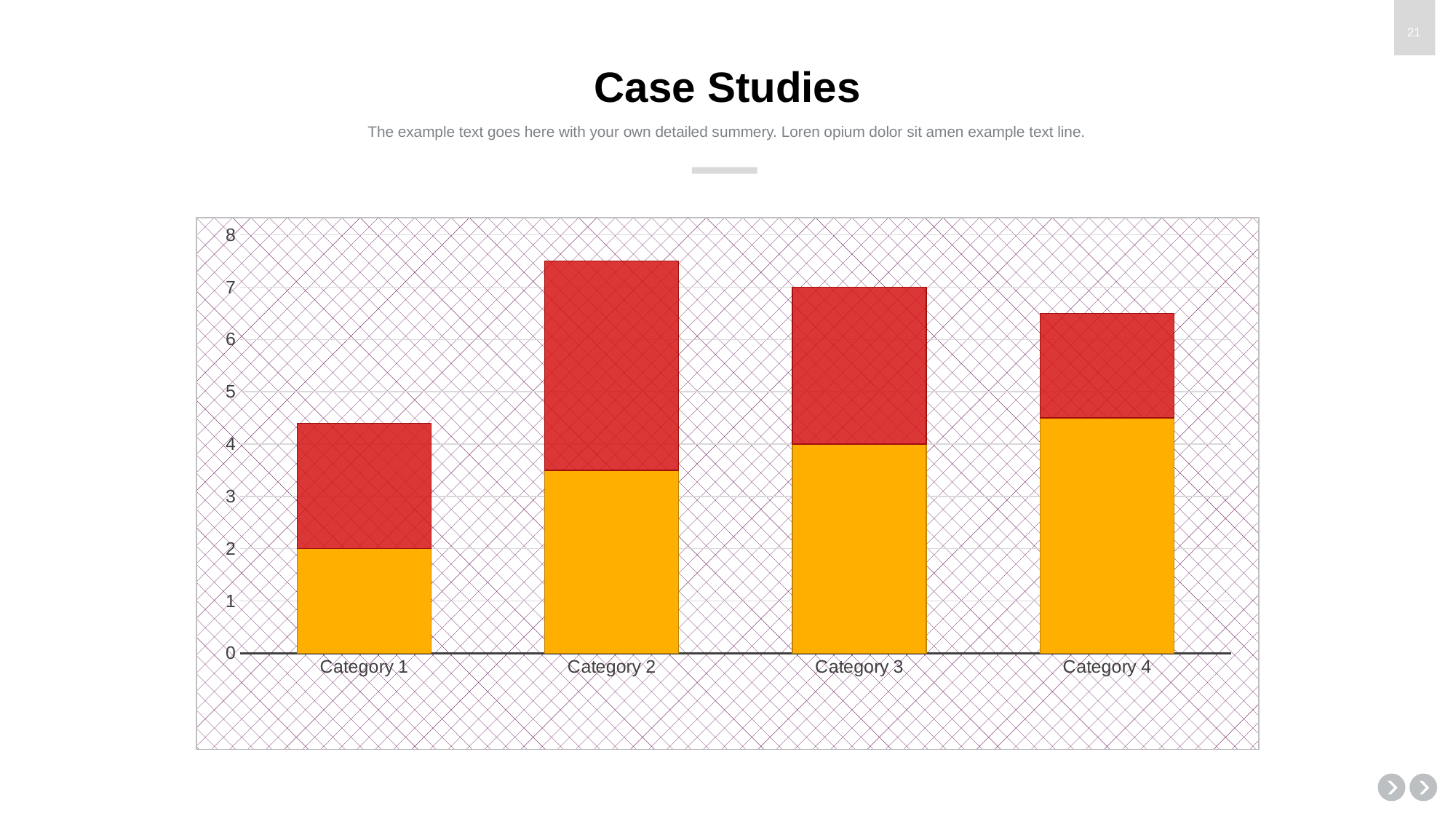

# Case Studies
The example text goes here with your own detailed summery. Loren opium dolor sit amen example text line.

### Chart

| Category | Series 1 | Series 2 |
|---|---|---|
| Category 1 | 2.0 | 2.4 |
| Category 2 | 3.5 | 4.0 |
| Category 3 | 4.0 | 3.0 |
| Category 4 | 4.5 | 2.0 |